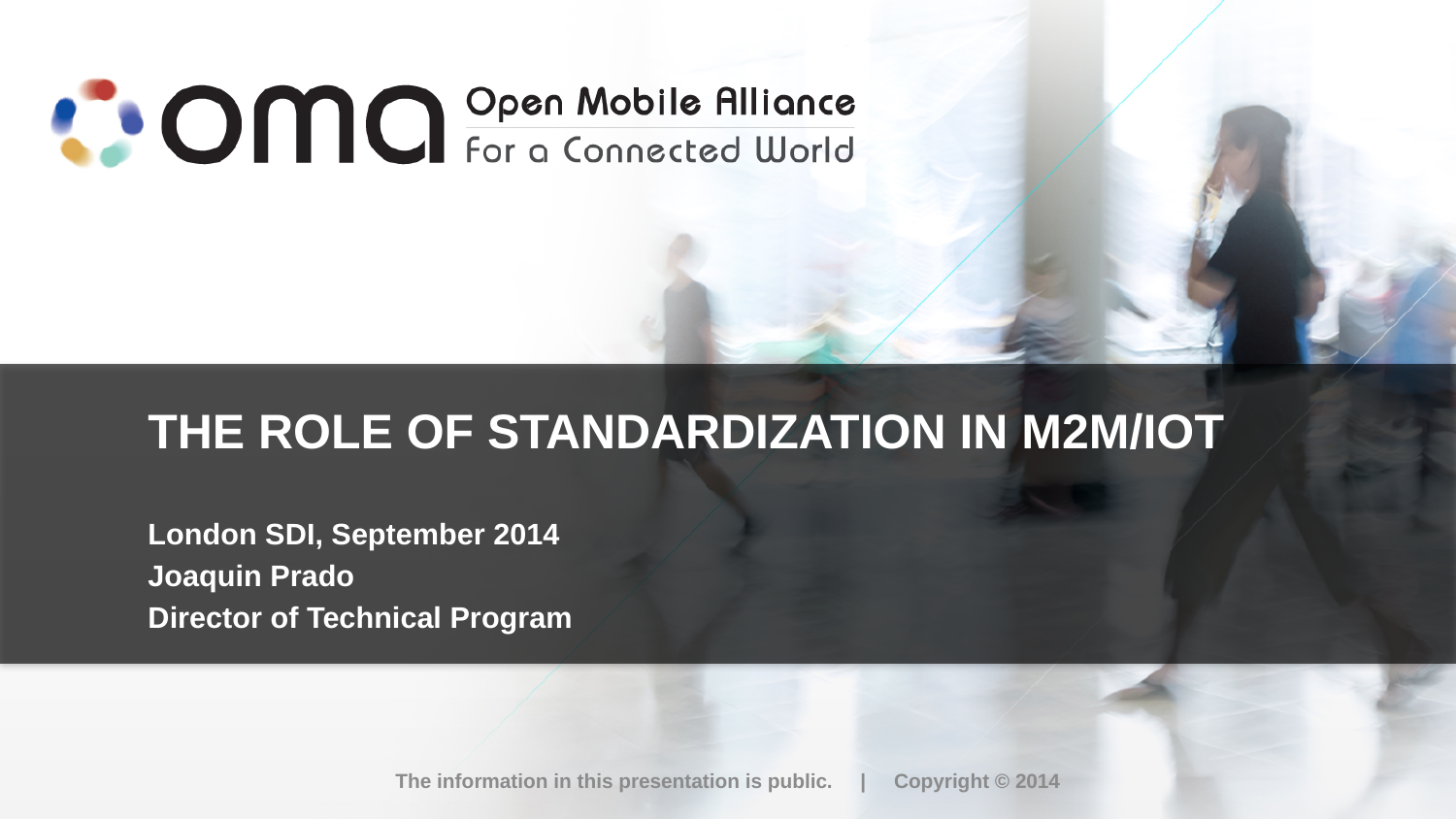

# The role of standardization in m2m/iOT
London SDI, September 2014
Joaquin Prado
Director of Technical Program

The information in this presentation is public.     |     Copyright © 2014